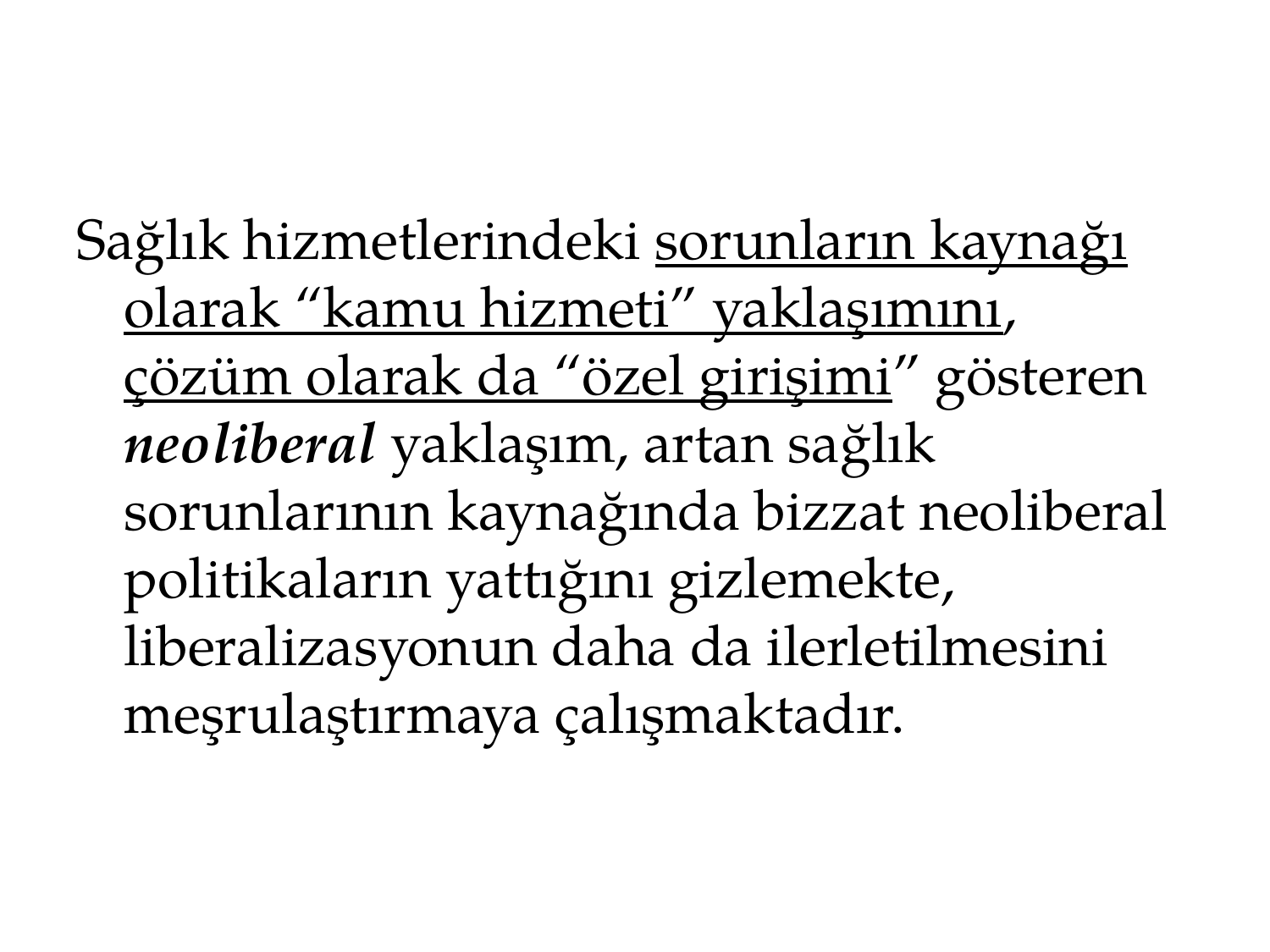

Sağlık hizmetlerindeki sorunların kaynağı olarak “kamu hizmeti” yaklaşımını, çözüm olarak da “özel girişimi” gösteren neoliberal yaklaşım, artan sağlık sorunlarının kaynağında bizzat neoliberal politikaların yattığını gizlemekte, liberalizasyonun daha da ilerletilmesini meşrulaştırmaya çalışmaktadır.